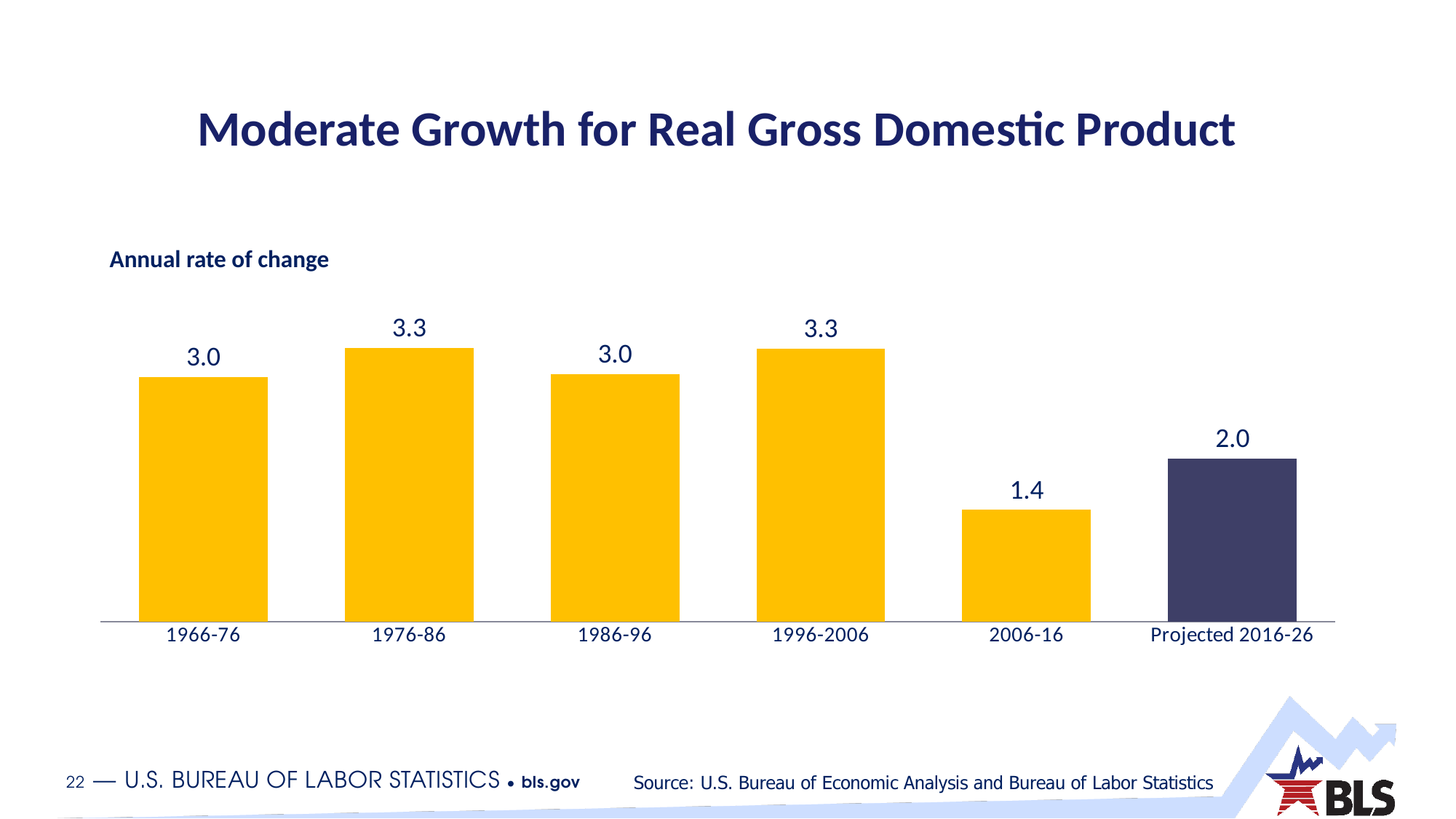

# Moderate Growth for Real Gross Domestic Product

### Chart

| Category |  |
|---|---|
| 1966-76 | 2.961362 |
| 1976-86 | 3.310636 |
| 1986-96 | 2.997243 |
| 1996-2006 | 3.301293 |
| 2006-16 | 1.353171 |
| Projected 2016-26 | 1.971879 |
Annual rate of change
Source: U.S. Bureau of Economic Analysis and Bureau of Labor Statistics